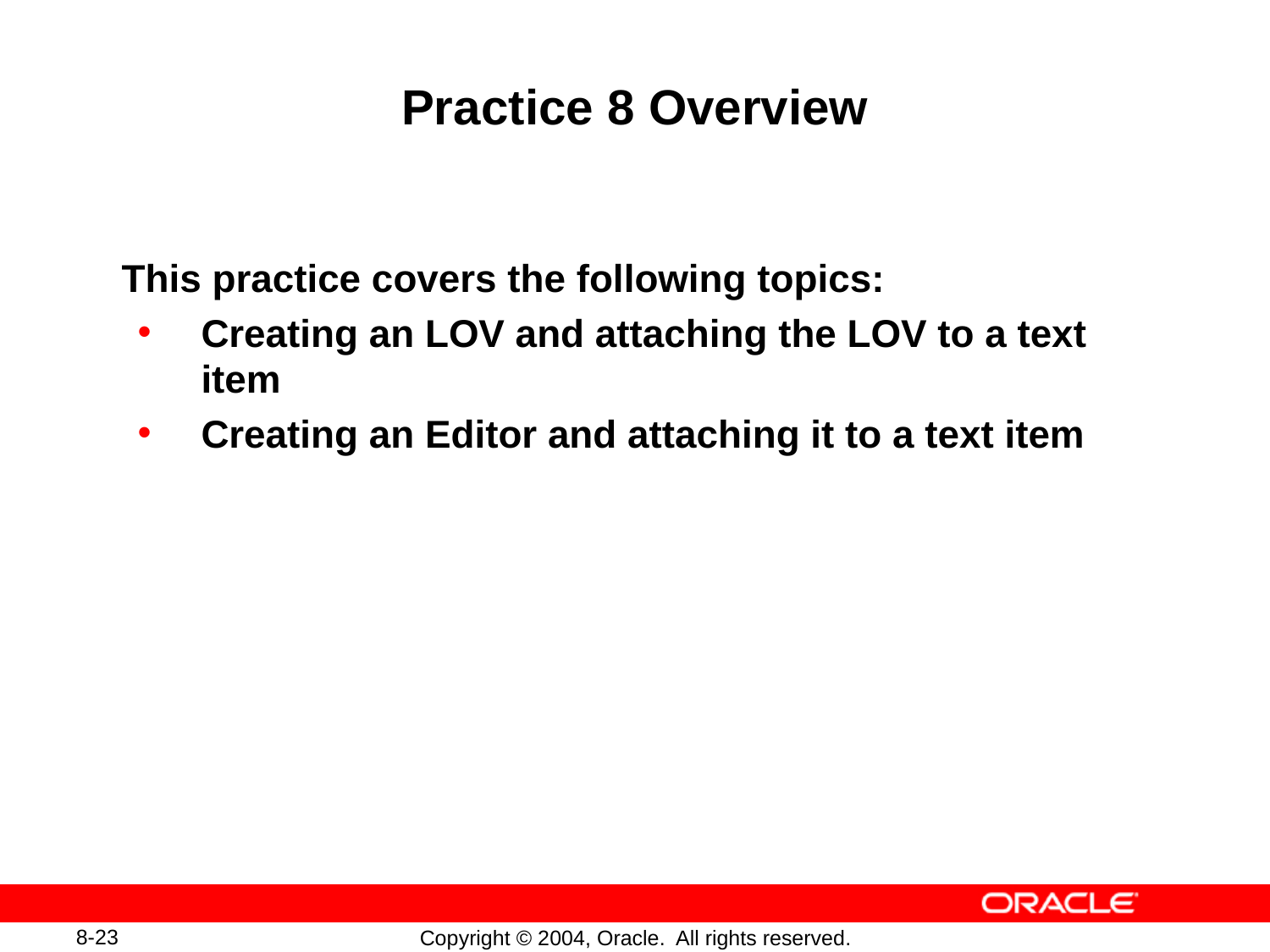

# Practice 8 Overview
This practice covers the following topics:
Creating an LOV and attaching the LOV to a text item
Creating an Editor and attaching it to a text item